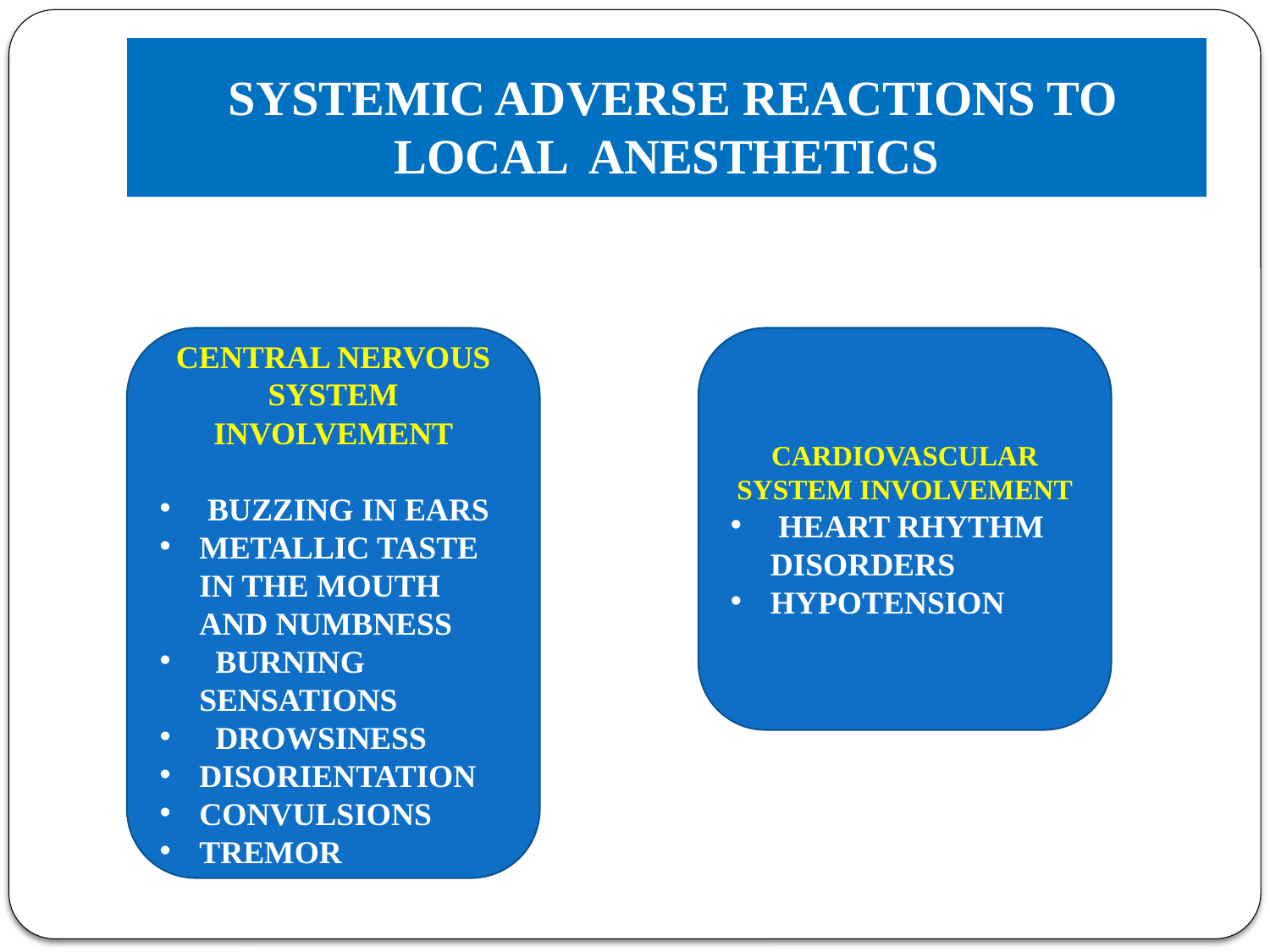

# SYSTEMIC ADVERSE REACTIONS TO LOCAL  ANESTHETICS

CENTRAL NERVOUS SYSTEM INVOLVEMENT

 BUZZING IN EARS
METALLIC TASTE IN THE MOUTH AND NUMBNESS
  BURNING SENSATIONS
  DROWSINESS
DISORIENTATION
CONVULSIONS
TREMOR
CARDIOVASCULAR SYSTEM INVOLVEMENT
 HEART RHYTHM DISORDERS
HYPOTENSION